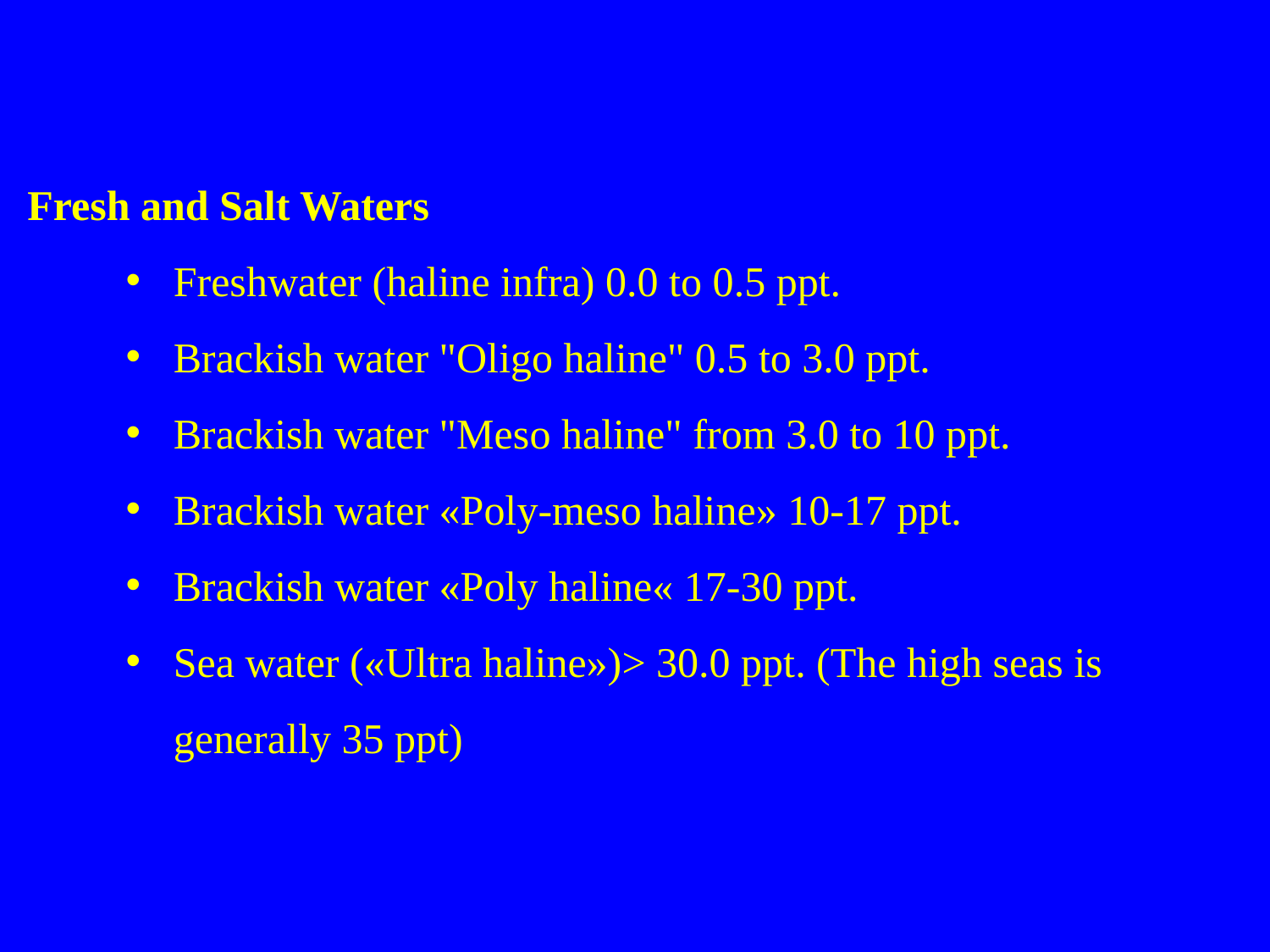

Fresh and Salt Waters
Freshwater (haline infra) 0.0 to 0.5 ppt.
Brackish water "Oligo haline" 0.5 to 3.0 ppt.
Brackish water "Meso haline" from 3.0 to 10 ppt.
Brackish water «Poly-meso haline» 10-17 ppt.
Brackish water «Poly haline« 17-30 ppt.
Sea water («Ultra haline»)> 30.0 ppt. (The high seas is generally 35 ppt)